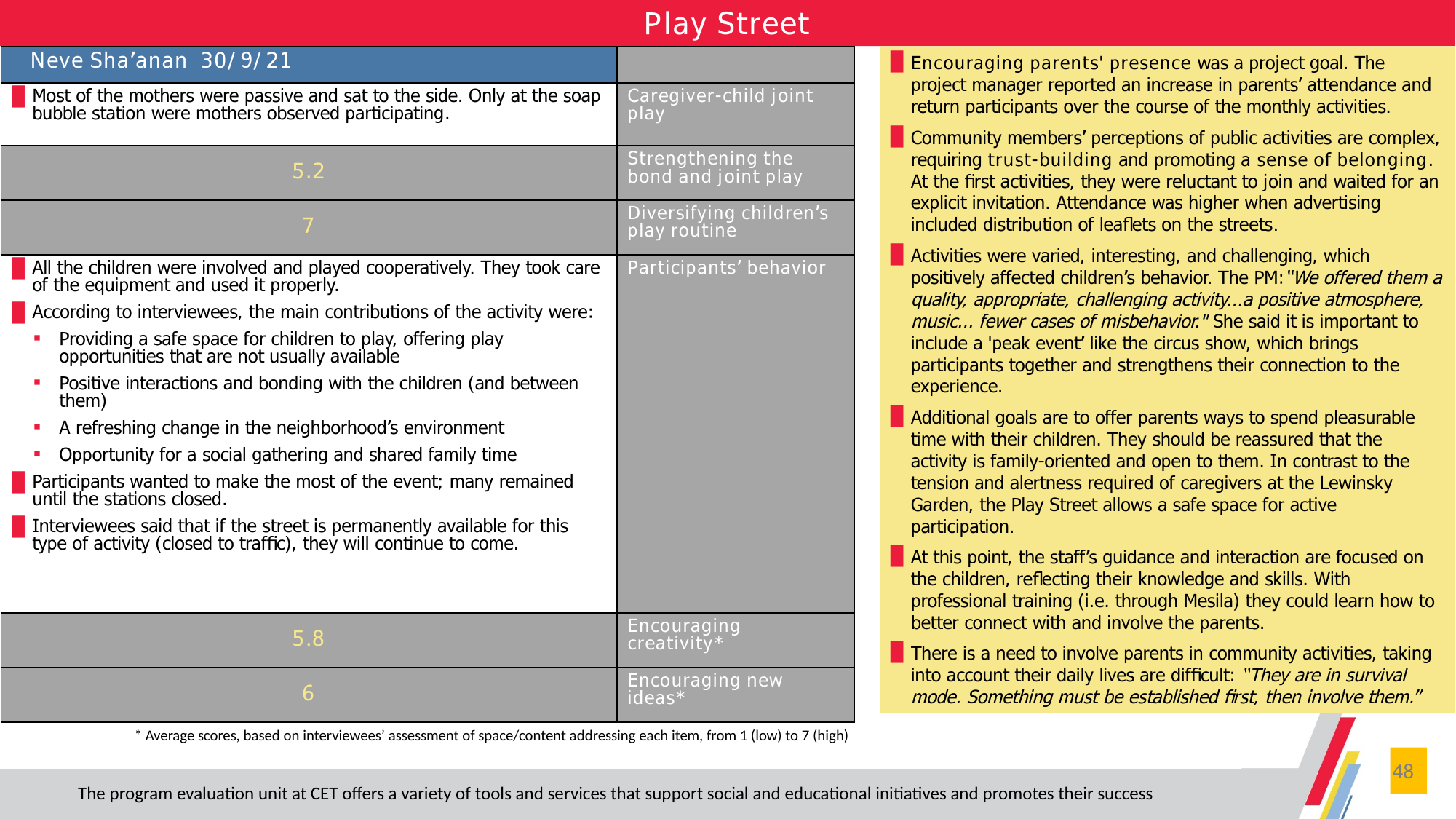

Play Street
Encouraging parents' presence was a project goal. The project manager reported an increase in parents’ attendance and return participants over the course of the monthly activities.
Community members’ perceptions of public activities are complex, requiring trust-building and promoting a sense of belonging.
At the first activities, they were reluctant to join and waited for an explicit invitation. Attendance was higher when advertising included distribution of leaflets on the streets.
Activities were varied, interesting, and challenging, which positively affected children’s behavior. The PM:“We offered them a quality, appropriate, challenging activity...a positive atmosphere, music... fewer cases of misbehavior." She said it is important to include a 'peak event’ like the circus show, which brings participants together and strengthens their connection to the experience.
Additional goals are to offer parents ways to spend pleasurable time with their children. They should be reassured that the activity is family-oriented and open to them. In contrast to the tension and alertness required of caregivers at the Lewinsky Garden, the Play Street allows a safe space for active participation.
At this point, the staff’s guidance and interaction are focused on the children, reflecting their knowledge and skills. With professional training (i.e. through Mesila) they could learn how to better connect with and involve the parents.
There is a need to involve parents in community activities, taking into account their daily lives are difficult: “They are in survival mode. Something must be established first, then involve them.”
| Neve Sha’anan 30/9/21 |  |
| --- | --- |
| Most of the mothers were passive and sat to the side. Only at the soap bubble station were mothers observed participating. | Caregiver-child joint play |
| 5.2 | Strengthening the bond and joint play |
| 7 | Diversifying children’s play routine |
| All the children were involved and played cooperatively. They took care of the equipment and used it properly. According to interviewees, the main contributions of the activity were: Providing a safe space for children to play, offering play opportunities that are not usually available Positive interactions and bonding with the children (and between them) A refreshing change in the neighborhood’s environment Opportunity for a social gathering and shared family time Participants wanted to make the most of the event; many remained until the stations closed. Interviewees said that if the street is permanently available for this type of activity (closed to traffic), they will continue to come. | Participants’ behavior |
| 5.8 | Encouraging creativity\* |
| 6 | Encouraging new ideas\* |
* Average scores, based on interviewees’ assessment of space/content addressing each item, from 1 (low) to 7 (high)
48